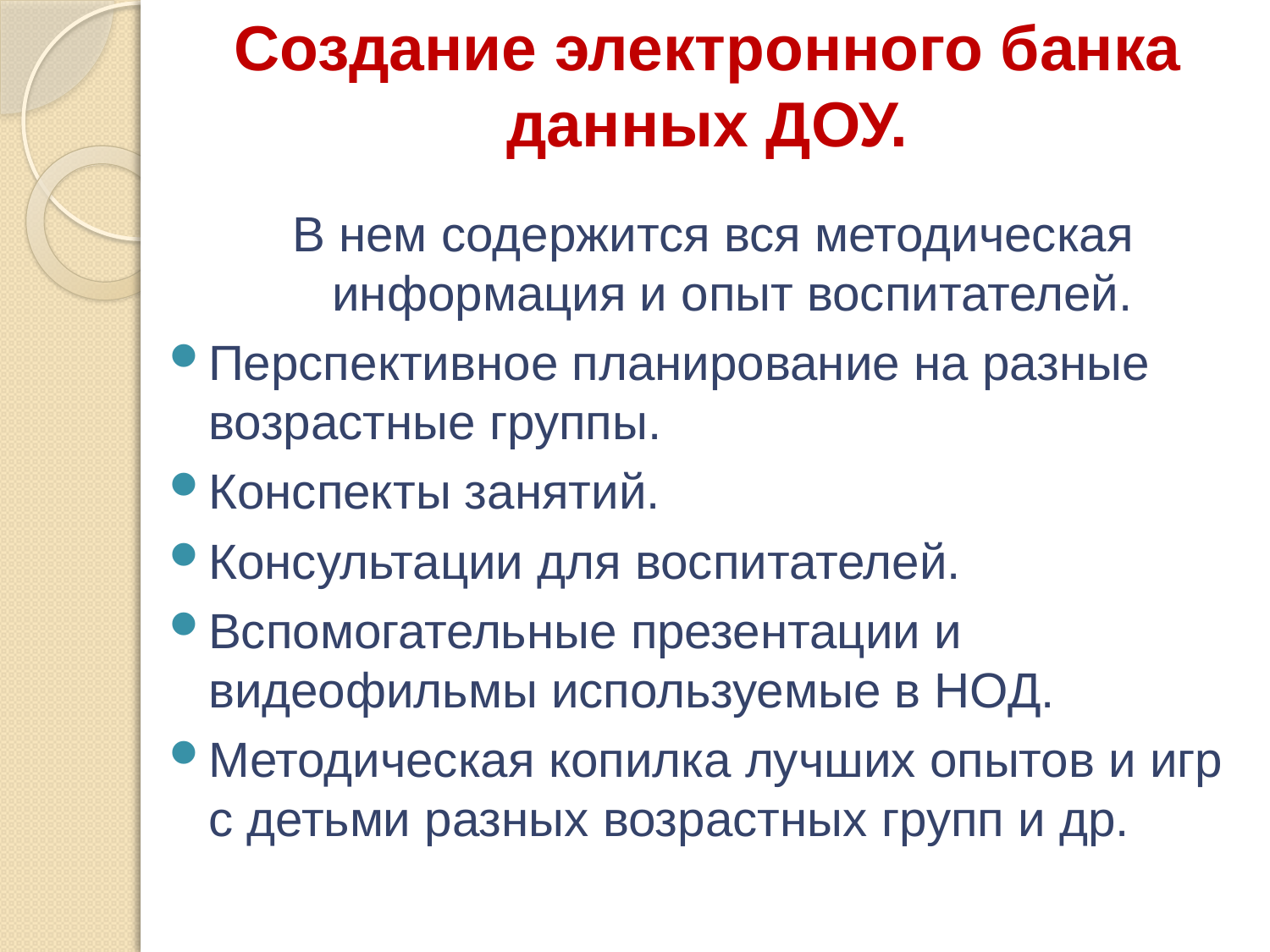

# Создание электронного банка данных ДОУ.
В нем содержится вся методическая информация и опыт воспитателей.
Перспективное планирование на разные возрастные группы.
Конспекты занятий.
Консультации для воспитателей.
Вспомогательные презентации и видеофильмы используемые в НОД.
Методическая копилка лучших опытов и игр с детьми разных возрастных групп и др.